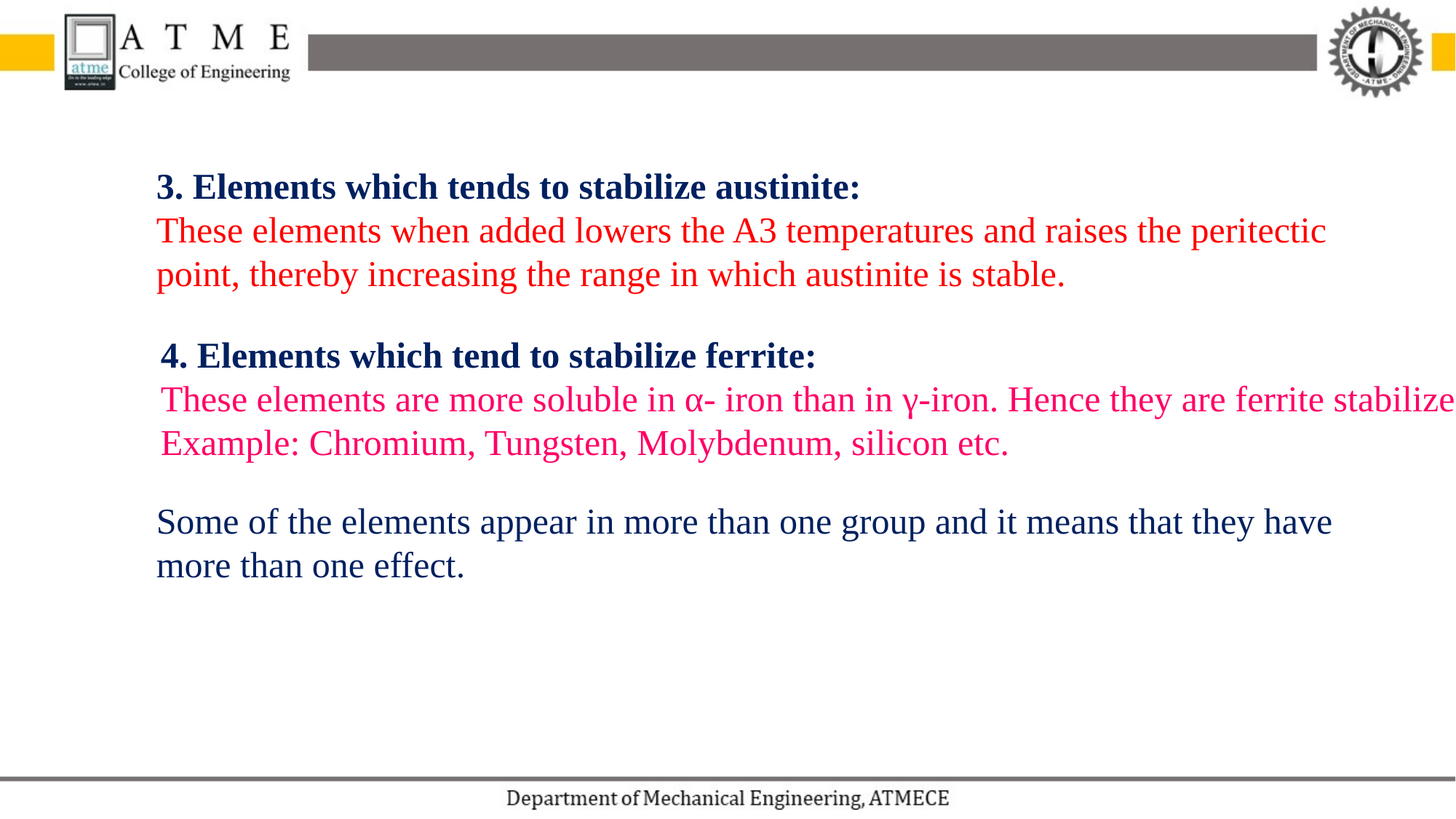

3. Elements which tends to stabilize austinite:
These elements when added lowers the A3 temperatures and raises the peritectic point, thereby increasing the range in which austinite is stable.
4. Elements which tend to stabilize ferrite:
These elements are more soluble in α- iron than in γ-iron. Hence they are ferrite stabilizers.
Example: Chromium, Tungsten, Molybdenum, silicon etc.
Some of the elements appear in more than one group and it means that they have more than one effect.